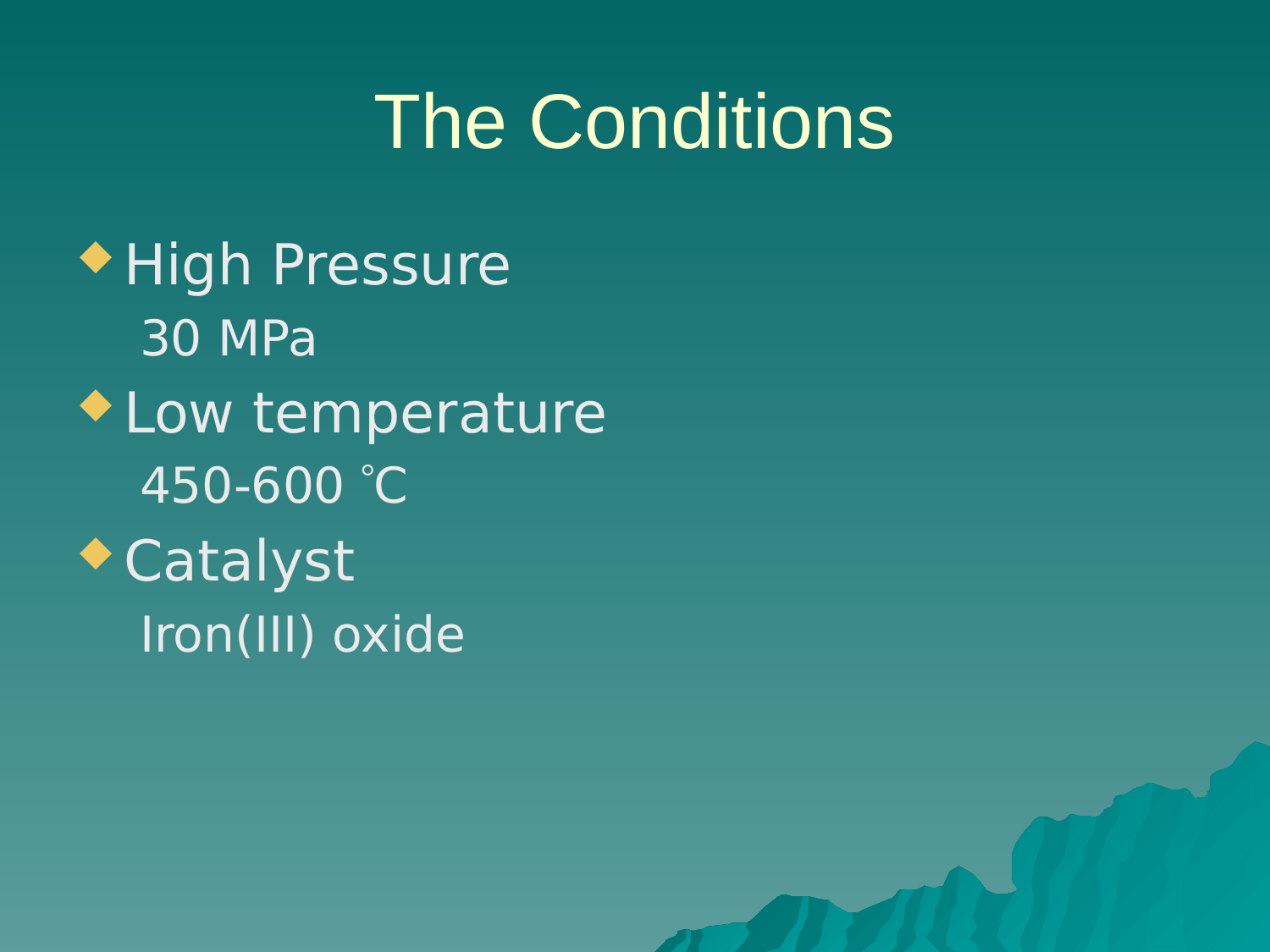

# The Conditions
High Pressure
30 MPa
Low temperature
450-600 °C
Catalyst
Iron(III) oxide